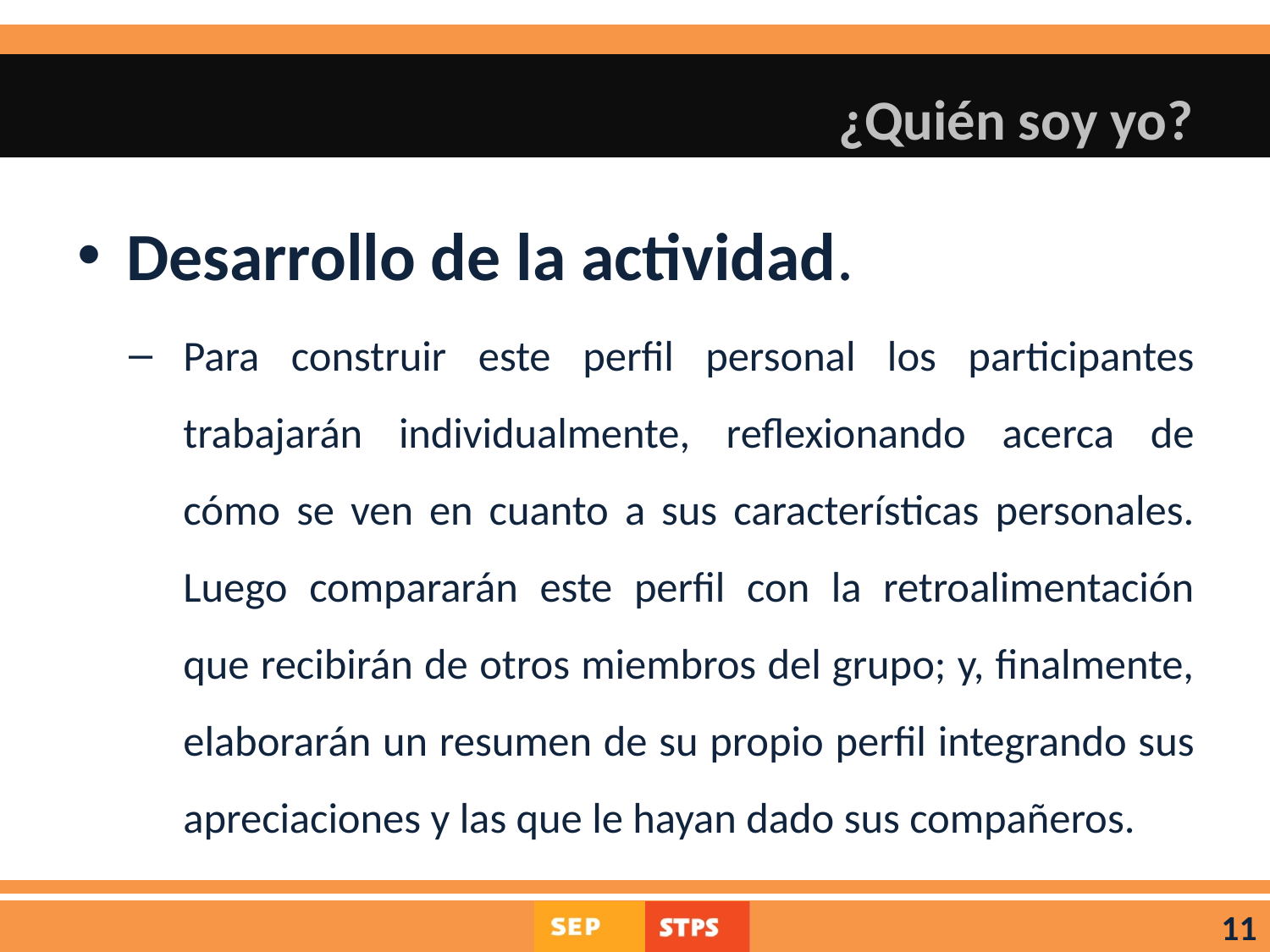

# ¿Quién soy yo?
Desarrollo de la actividad.
Para construir este perfil personal los participantes trabajarán individualmente, reflexionando acerca de cómo se ven en cuanto a sus características personales. Luego compararán este perfil con la retroalimentación que recibirán de otros miembros del grupo; y, finalmente, elaborarán un resumen de su propio perfil integrando sus apreciaciones y las que le hayan dado sus compañeros.

11